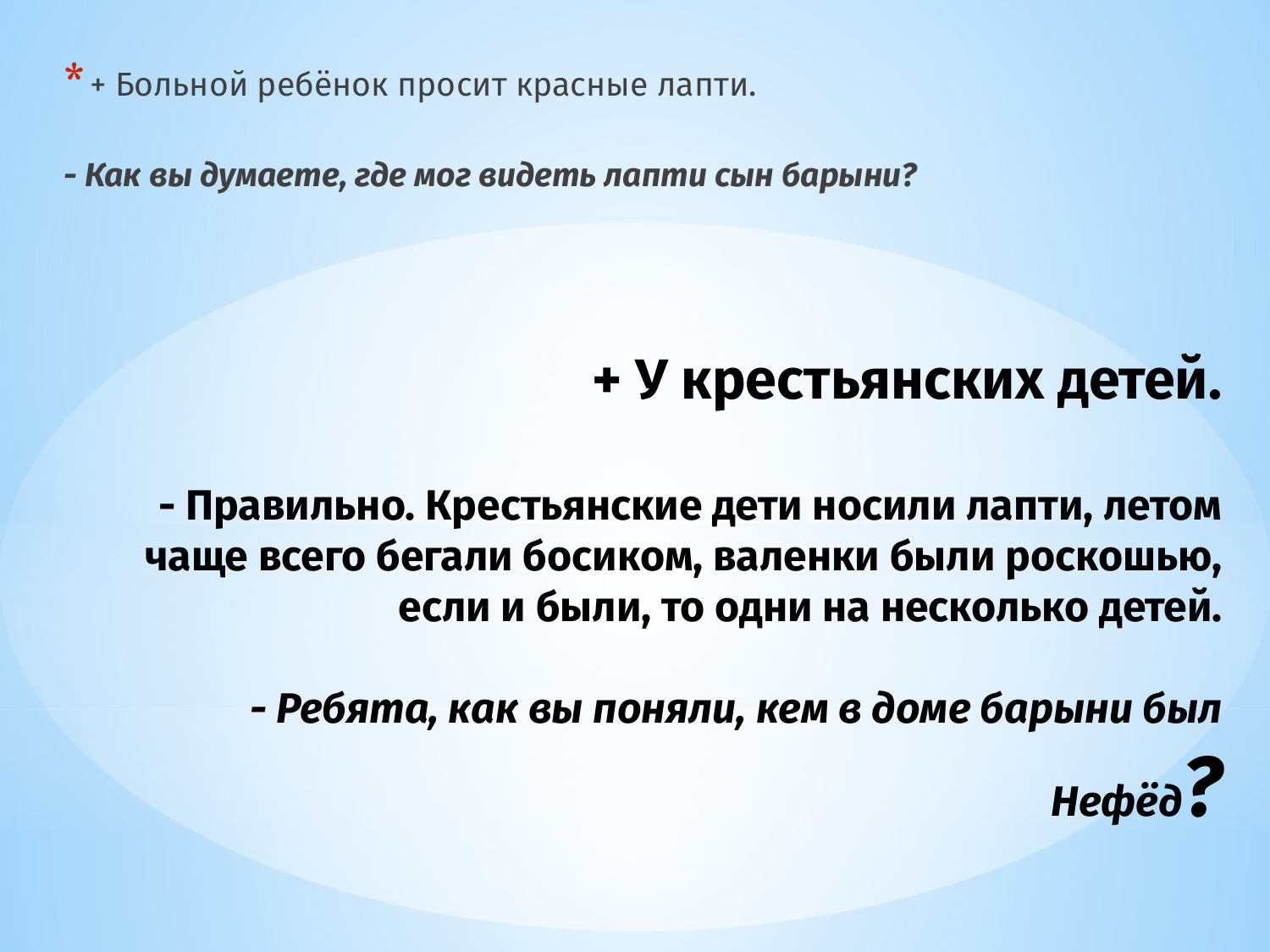

+ Больной ребёнок просит красные лапти.
- Как вы думаете, где мог видеть лапти сын барыни?
# + У крестьянских детей. - Правильно. Крестьянские дети носили лапти, летом чаще всего бегали босиком, валенки были роскошью, если и были, то одни на несколько детей. - Ребята, как вы поняли, кем в доме барыни был Нефёд?